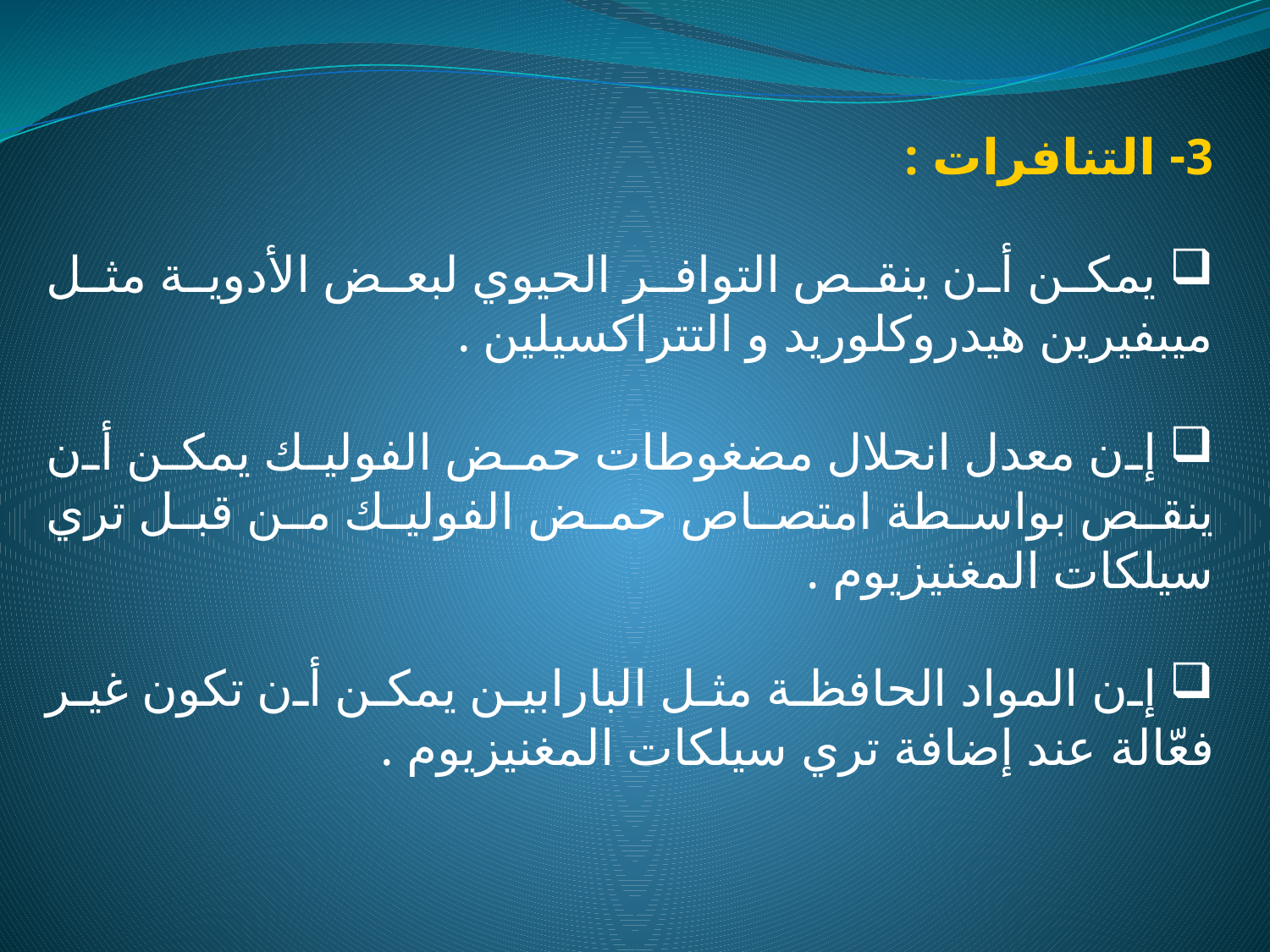

3- التنافرات :

 يمكن أن ينقص التوافر الحيوي لبعض الأدوية مثل ميبفيرين هيدروكلوريد و التتراكسيلين .

 إن معدل انحلال مضغوطات حمض الفوليك يمكن أن ينقص بواسطة امتصاص حمض الفوليك من قبل تري سيلكات المغنيزيوم .

 إن المواد الحافظة مثل البارابين يمكن أن تكون غير فعّالة عند إضافة تري سيلكات المغنيزيوم .